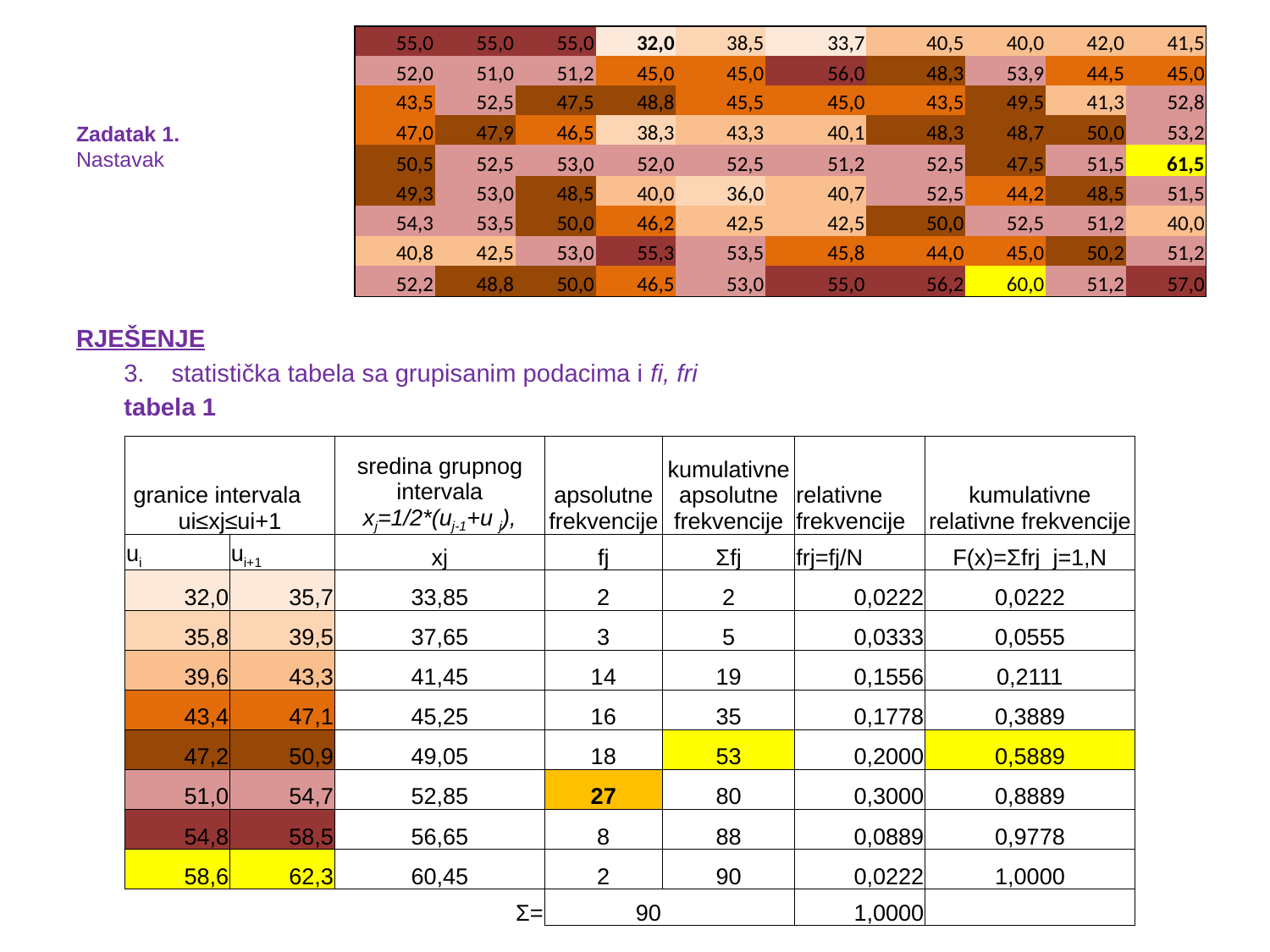

| 55,0 | 55,0 | 55,0 | 32,0 | 38,5 | 33,7 | 40,5 | 40,0 | 42,0 | 41,5 |
| --- | --- | --- | --- | --- | --- | --- | --- | --- | --- |
| 52,0 | 51,0 | 51,2 | 45,0 | 45,0 | 56,0 | 48,3 | 53,9 | 44,5 | 45,0 |
| 43,5 | 52,5 | 47,5 | 48,8 | 45,5 | 45,0 | 43,5 | 49,5 | 41,3 | 52,8 |
| 47,0 | 47,9 | 46,5 | 38,3 | 43,3 | 40,1 | 48,3 | 48,7 | 50,0 | 53,2 |
| 50,5 | 52,5 | 53,0 | 52,0 | 52,5 | 51,2 | 52,5 | 47,5 | 51,5 | 61,5 |
| 49,3 | 53,0 | 48,5 | 40,0 | 36,0 | 40,7 | 52,5 | 44,2 | 48,5 | 51,5 |
| 54,3 | 53,5 | 50,0 | 46,2 | 42,5 | 42,5 | 50,0 | 52,5 | 51,2 | 40,0 |
| 40,8 | 42,5 | 53,0 | 55,3 | 53,5 | 45,8 | 44,0 | 45,0 | 50,2 | 51,2 |
| 52,2 | 48,8 | 50,0 | 46,5 | 53,0 | 55,0 | 56,2 | 60,0 | 51,2 | 57,0 |
# Zadatak 1. Nastavak
RJEŠENJE
statistička tabela sa grupisanim podacima i fi, fri
tabela 1
| granice intervala ui≤xj≤ui+1 |  | sredina grupnog intervala xj=1/2\*(uj-1+u j), |  | apsolutne frekvencije | kumulativne apsolutne frekvencije | relativne frekvencije | kumulativne relativne frekvencije |
| --- | --- | --- | --- | --- | --- | --- | --- |
| ui | ui+1 | xj |  | fj | Σfj | frj=fj/N | F(x)=Σfrj j=1,N |
| 32,0 | 35,7 | 33,85 |  | 2 | 2 | 0,0222 | 0,0222 |
| 35,8 | 39,5 | 37,65 |  | 3 | 5 | 0,0333 | 0,0555 |
| 39,6 | 43,3 | 41,45 |  | 14 | 19 | 0,1556 | 0,2111 |
| 43,4 | 47,1 | 45,25 |  | 16 | 35 | 0,1778 | 0,3889 |
| 47,2 | 50,9 | 49,05 |  | 18 | 53 | 0,2000 | 0,5889 |
| 51,0 | 54,7 | 52,85 |  | 27 | 80 | 0,3000 | 0,8889 |
| 54,8 | 58,5 | 56,65 |  | 8 | 88 | 0,0889 | 0,9778 |
| 58,6 | 62,3 | 60,45 |  | 2 | 90 | 0,0222 | 1,0000 |
|  |  |  | Σ= | 90 |  | 1,0000 |  |